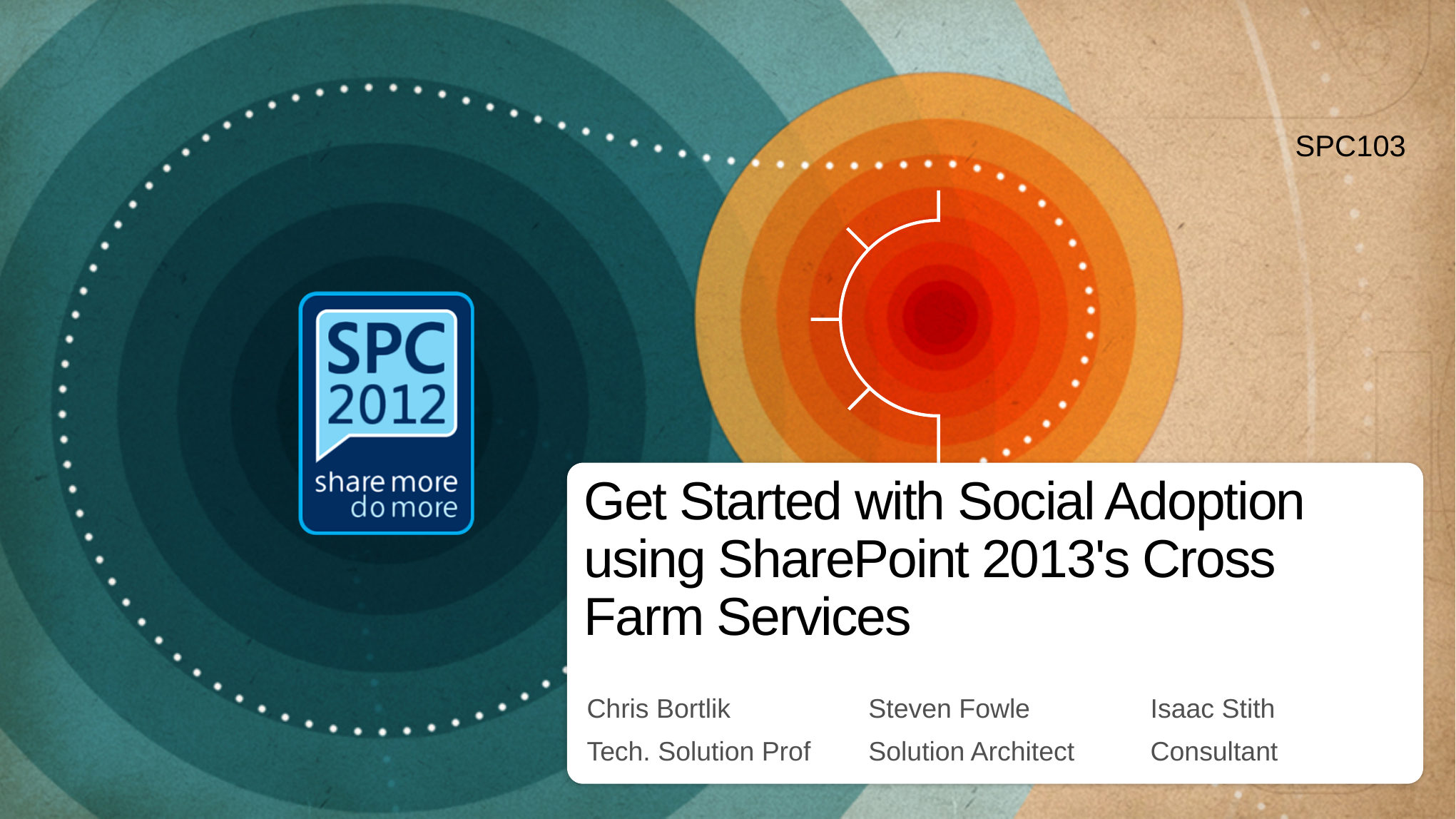

SPC103
# Get Started with Social Adoption using SharePoint 2013's Cross Farm Services

| Chris Bortlik | Steven Fowle | Isaac Stith |
| --- | --- | --- |
| Tech. Solution Prof | Solution Architect | Consultant |